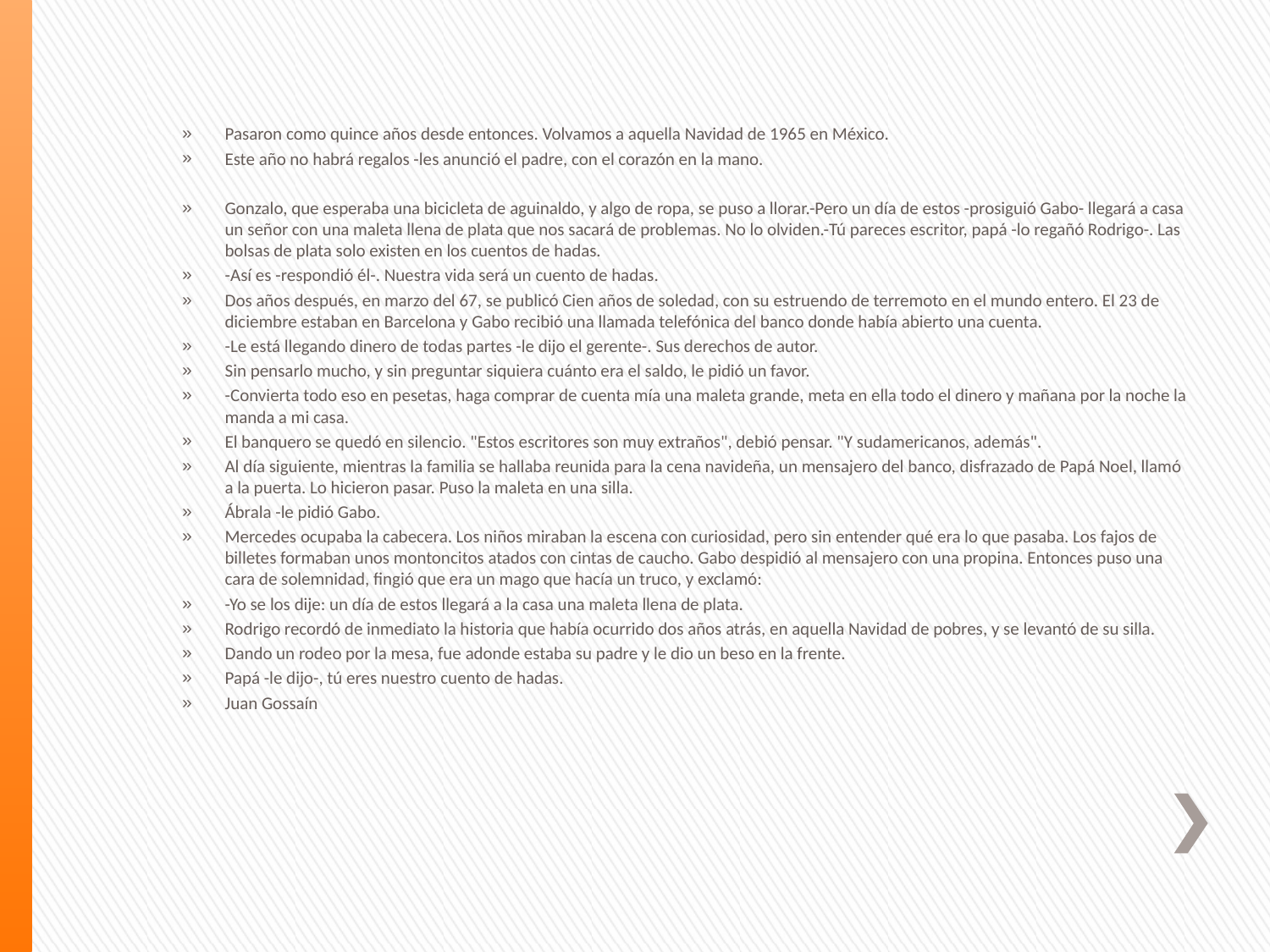

Pasaron como quince años desde entonces. Volvamos a aquella Navidad de 1965 en México.
Este año no habrá regalos -les anunció el padre, con el corazón en la mano.

Gonzalo, que esperaba una bicicleta de aguinaldo, y algo de ropa, se puso a llorar.-Pero un día de estos -prosiguió Gabo- llegará a casa un señor con una maleta llena de plata que nos sacará de problemas. No lo olviden.-Tú pareces escritor, papá -lo regañó Rodrigo-. Las bolsas de plata solo existen en los cuentos de hadas.
-Así es -respondió él-. Nuestra vida será un cuento de hadas.
Dos años después, en marzo del 67, se publicó Cien años de soledad, con su estruendo de terremoto en el mundo entero. El 23 de diciembre estaban en Barcelona y Gabo recibió una llamada telefónica del banco donde había abierto una cuenta.
-Le está llegando dinero de todas partes -le dijo el gerente-. Sus derechos de autor.
Sin pensarlo mucho, y sin preguntar siquiera cuánto era el saldo, le pidió un favor.
-Convierta todo eso en pesetas, haga comprar de cuenta mía una maleta grande, meta en ella todo el dinero y mañana por la noche la manda a mi casa.
El banquero se quedó en silencio. "Estos escritores son muy extraños", debió pensar. "Y sudamericanos, además".
Al día siguiente, mientras la familia se hallaba reunida para la cena navideña, un mensajero del banco, disfrazado de Papá Noel, llamó a la puerta. Lo hicieron pasar. Puso la maleta en una silla.
Ábrala -le pidió Gabo.
Mercedes ocupaba la cabecera. Los niños miraban la escena con curiosidad, pero sin entender qué era lo que pasaba. Los fajos de billetes formaban unos montoncitos atados con cintas de caucho. Gabo despidió al mensajero con una propina. Entonces puso una cara de solemnidad, fingió que era un mago que hacía un truco, y exclamó:
-Yo se los dije: un día de estos llegará a la casa una maleta llena de plata.
Rodrigo recordó de inmediato la historia que había ocurrido dos años atrás, en aquella Navidad de pobres, y se levantó de su silla.
Dando un rodeo por la mesa, fue adonde estaba su padre y le dio un beso en la frente.
Papá -le dijo-, tú eres nuestro cuento de hadas.
Juan Gossaín

#